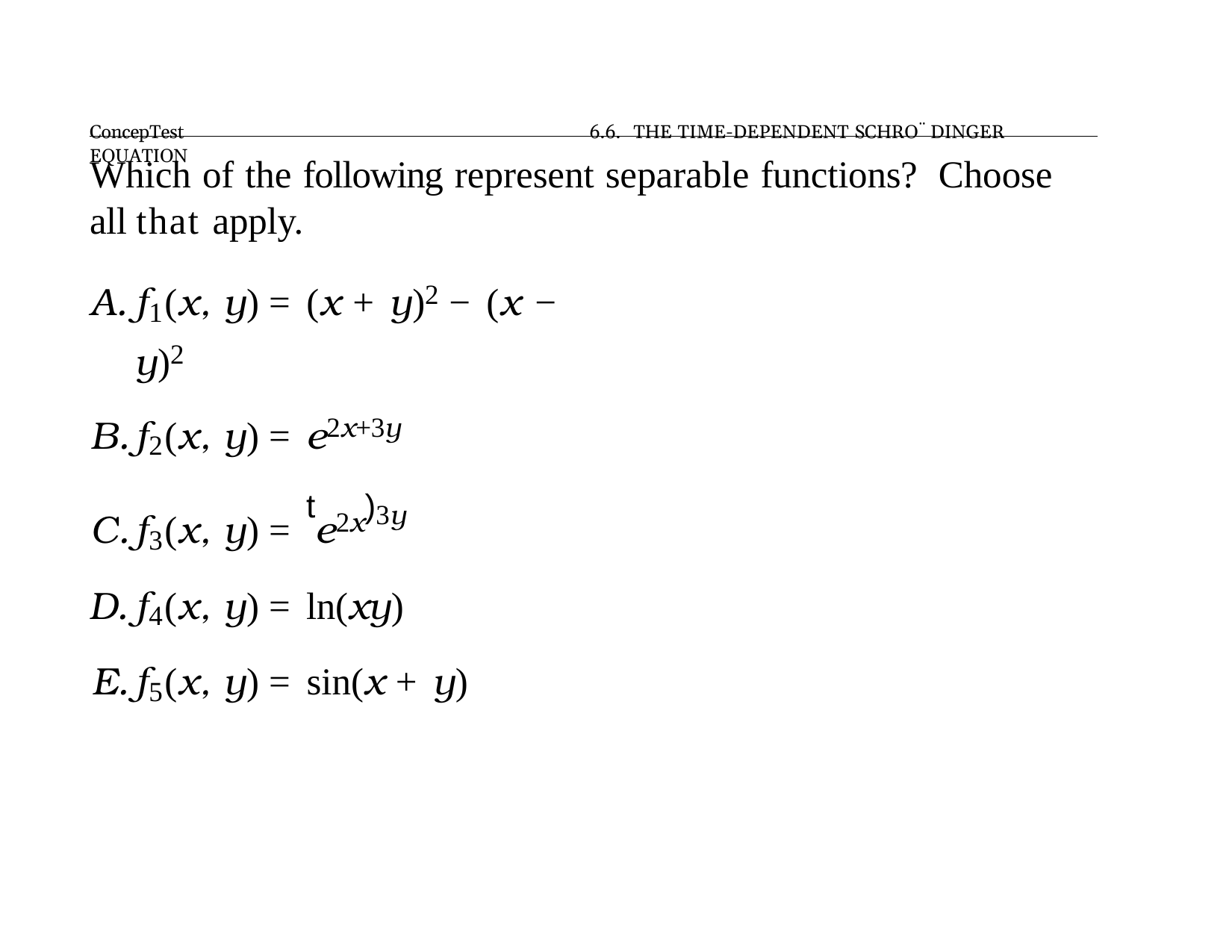

ConcepTest	6.6.  THE TIME-DEPENDENT SCHRO¨ DINGER EQUATION

# Which of the following represent separable functions?	Choose all that apply.
f1(x, y) = (x + y)2 − (x − y)2
f2(x, y) = e2x+3y
f3(x, y) = te2x)3y
f4(x, y) = ln(xy)
f5(x, y) = sin(x + y)